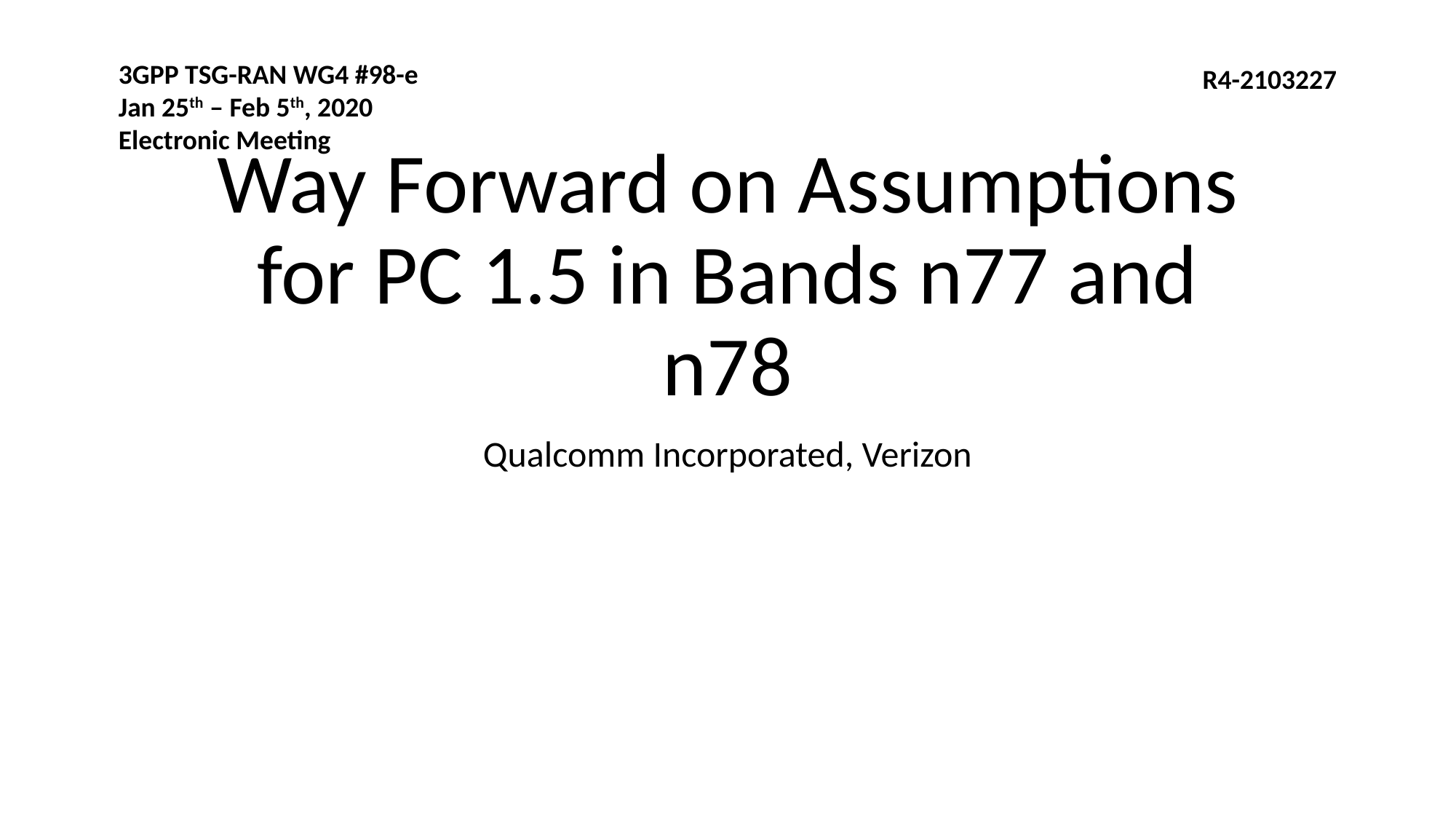

3GPP TSG-RAN WG4 #98-e
Jan 25th ‒ Feb 5th, 2020
Electronic Meeting
R4-2103227
# Way Forward on Assumptions for PC 1.5 in Bands n77 and n78
Qualcomm Incorporated, Verizon